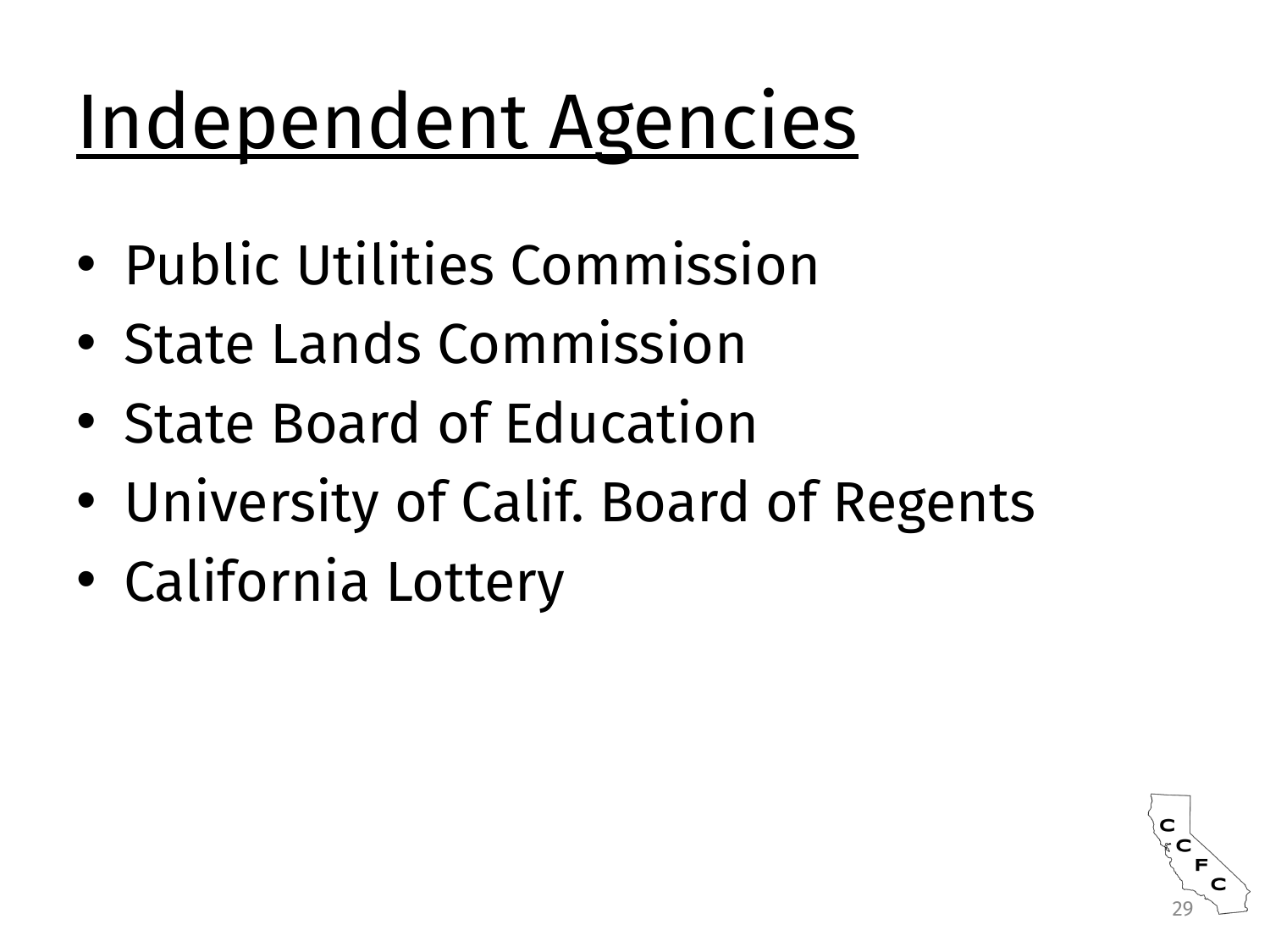

# Independent Agencies
Public Utilities Commission
State Lands Commission
State Board of Education
University of Calif. Board of Regents
California Lottery

29